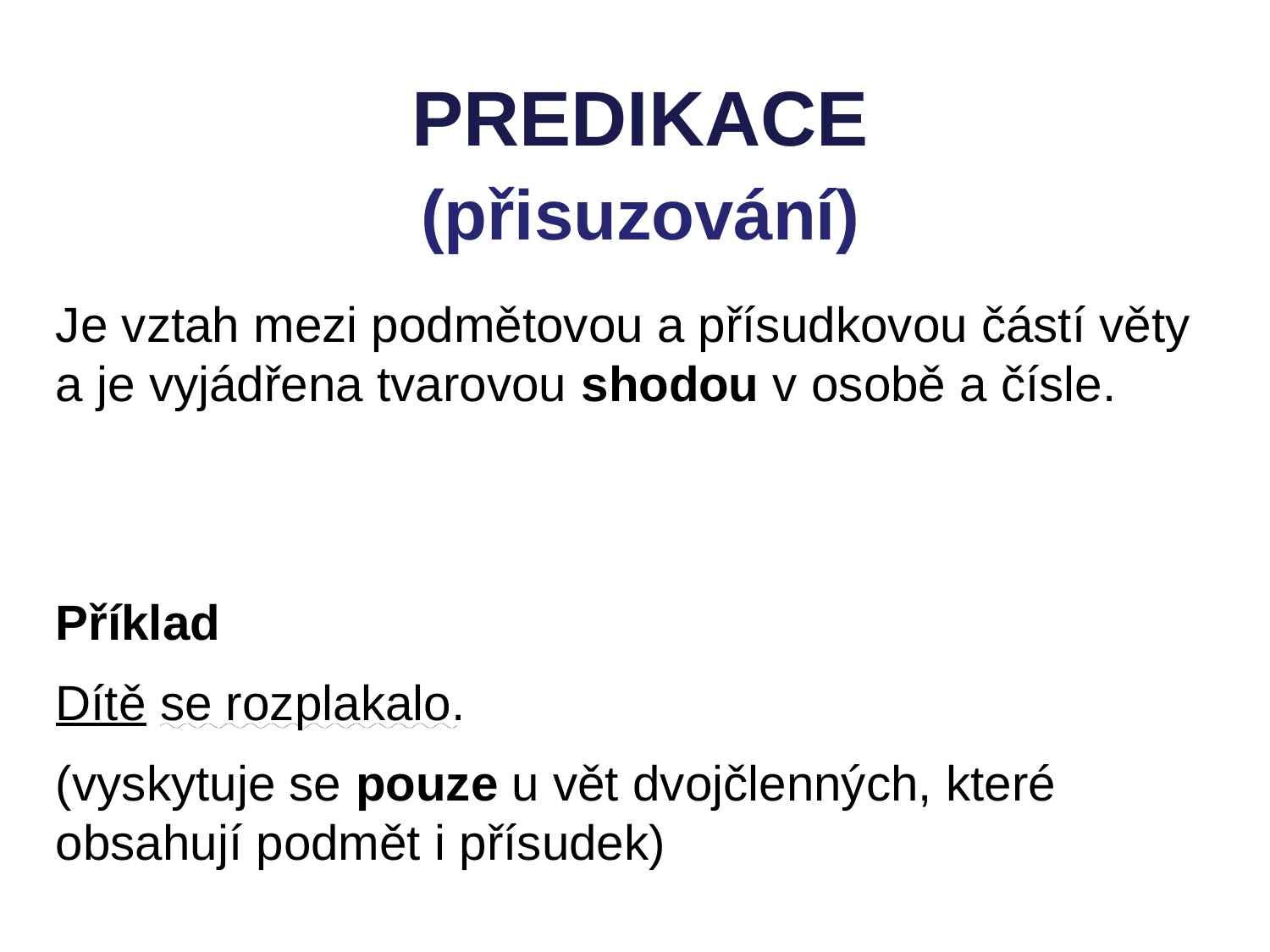

PREDIKACE
(přisuzování)
Je vztah mezi podmětovou a přísudkovou částí věty a je vyjádřena tvarovou shodou v osobě a čísle.
Příklad
Dítě se rozplakalo.
(vyskytuje se pouze u vět dvojčlenných, které obsahují podmět i přísudek)